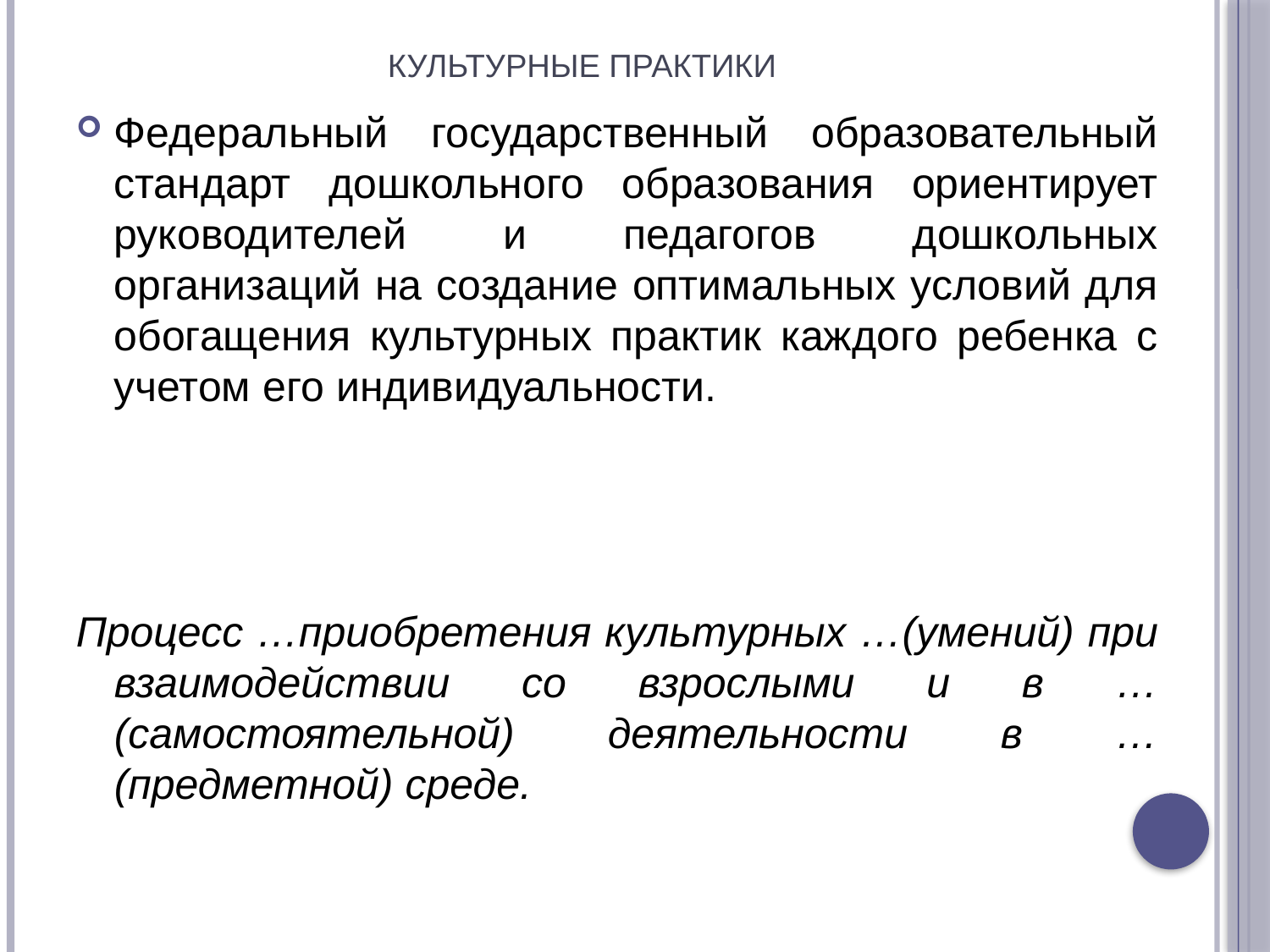

# Культурные практики
Федеральный государственный образовательный стандарт дошкольного образования ориентирует руководителей и педагогов дошкольных организаций на создание оптимальных условий для обогащения культурных практик каждого ребенка с учетом его индивидуальности.

Процесс …приобретения культурных …(умений) при взаимодействии со взрослыми и в …(самостоятельной) деятельности в …(предметной) среде.